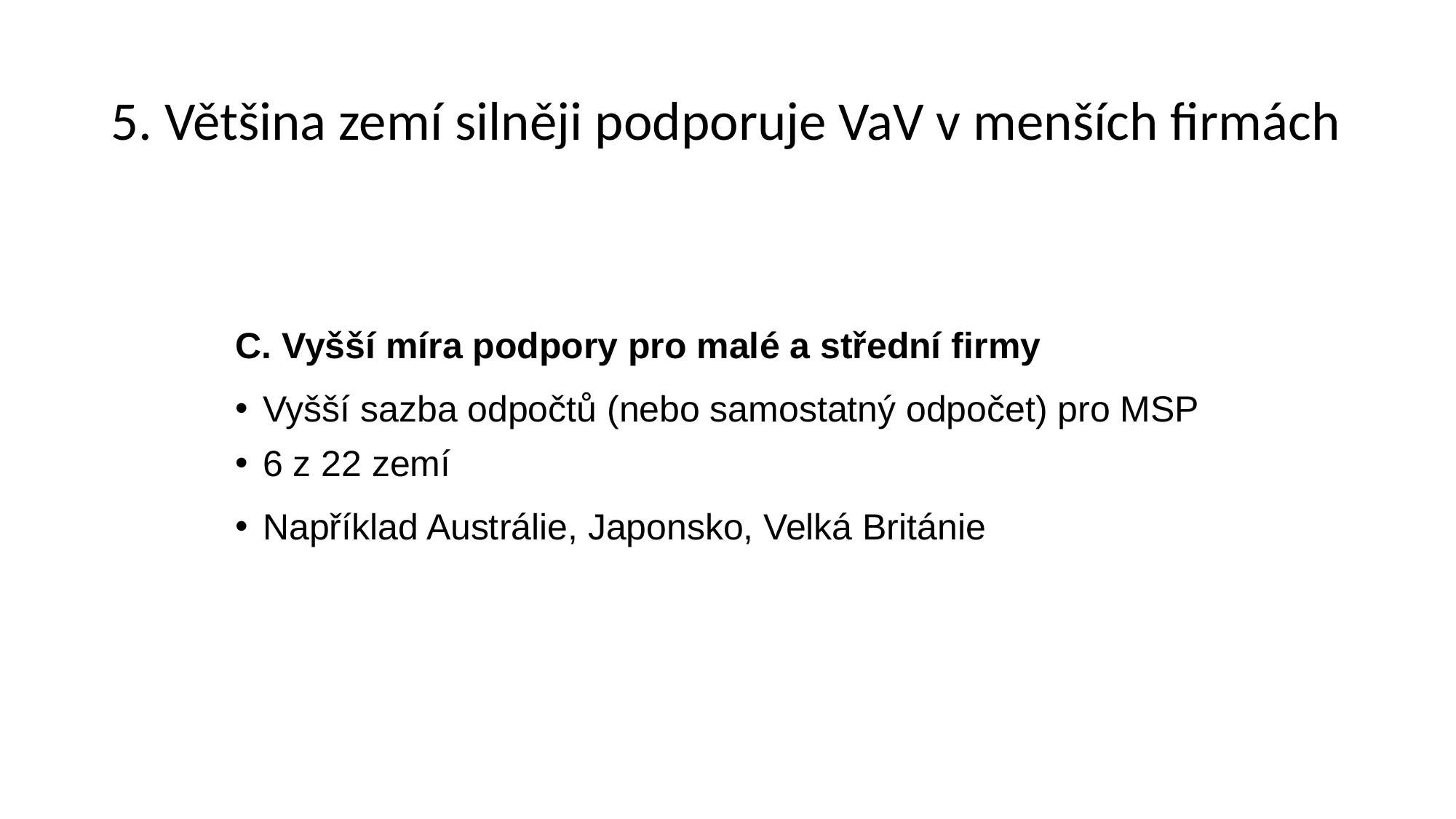

# 5. Většina zemí silněji podporuje VaV v menších firmách
C. Vyšší míra podpory pro malé a střední firmy
Vyšší sazba odpočtů (nebo samostatný odpočet) pro MSP
6 z 22 zemí
Například Austrálie, Japonsko, Velká Británie